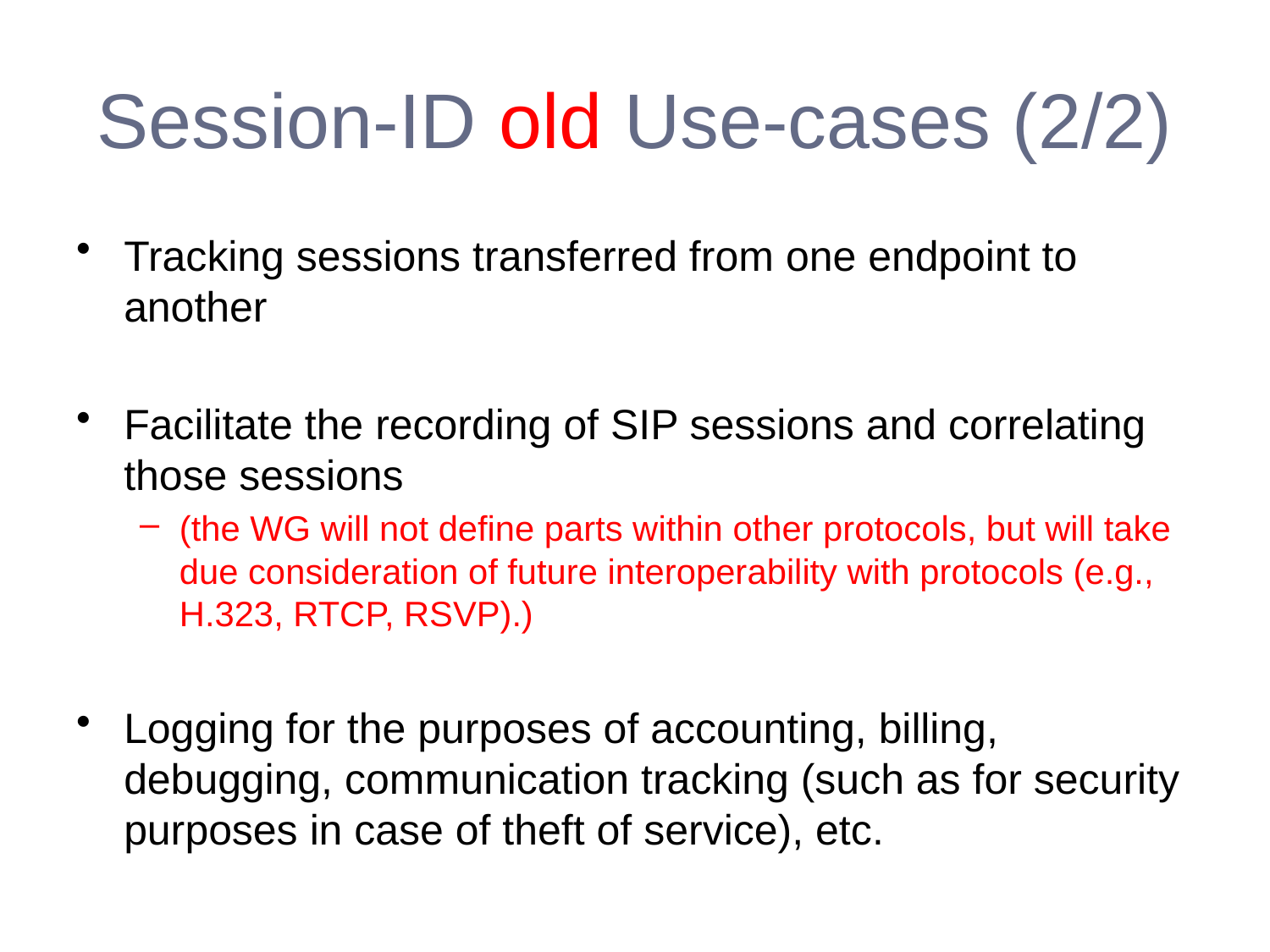

# Session-ID old Use-cases (2/2)
Tracking sessions transferred from one endpoint to another

Facilitate the recording of SIP sessions and correlating those sessions
(the WG will not define parts within other protocols, but will take due consideration of future interoperability with protocols (e.g., H.323, RTCP, RSVP).)

Logging for the purposes of accounting, billing, debugging, communication tracking (such as for security purposes in case of theft of service), etc.